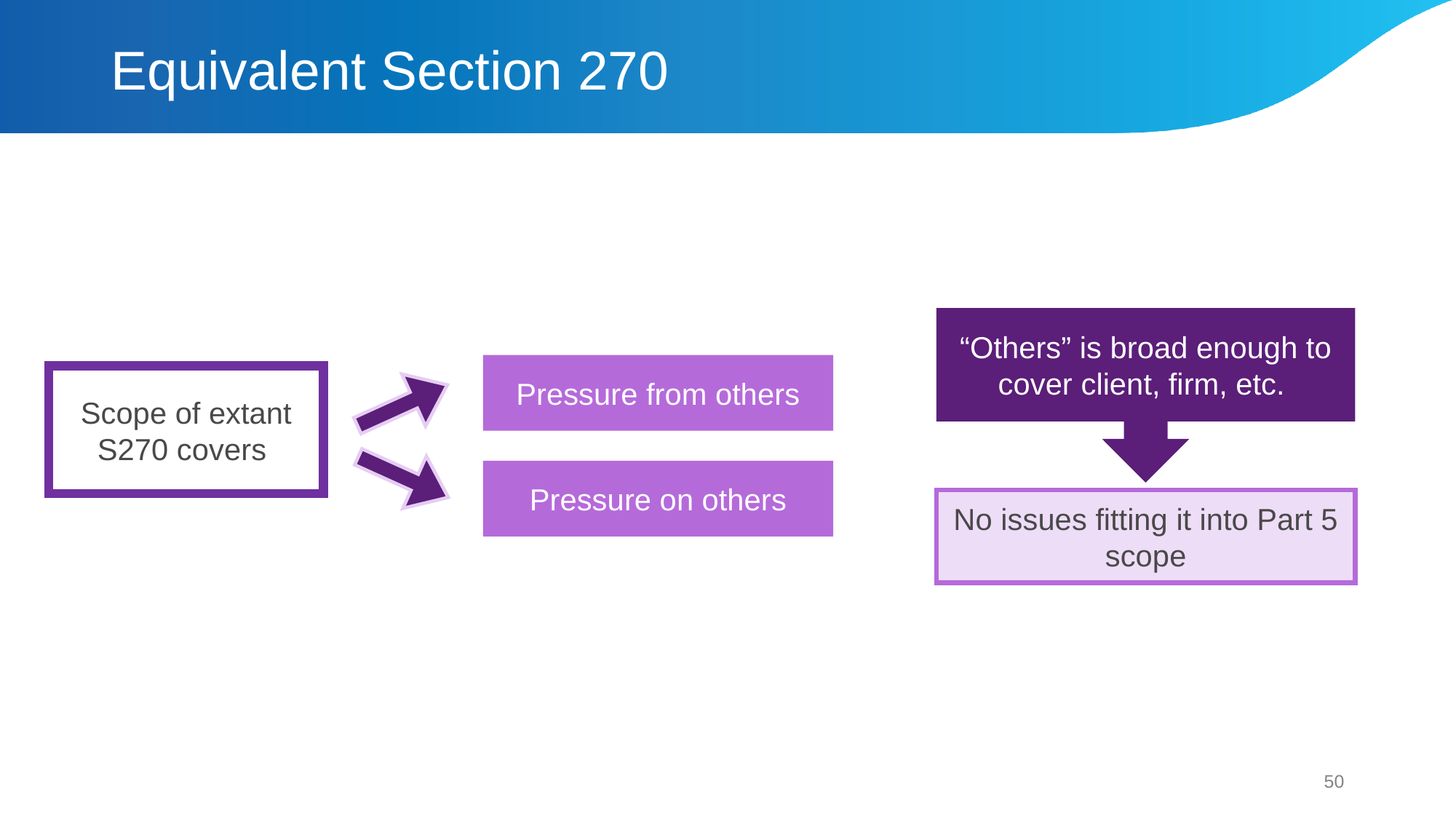

# Equivalent Section 270
“Others” is broad enough to cover client, firm, etc.
Pressure from others
Scope of extant S270 covers

Pressure on others
No issues fitting it into Part 5 scope
50